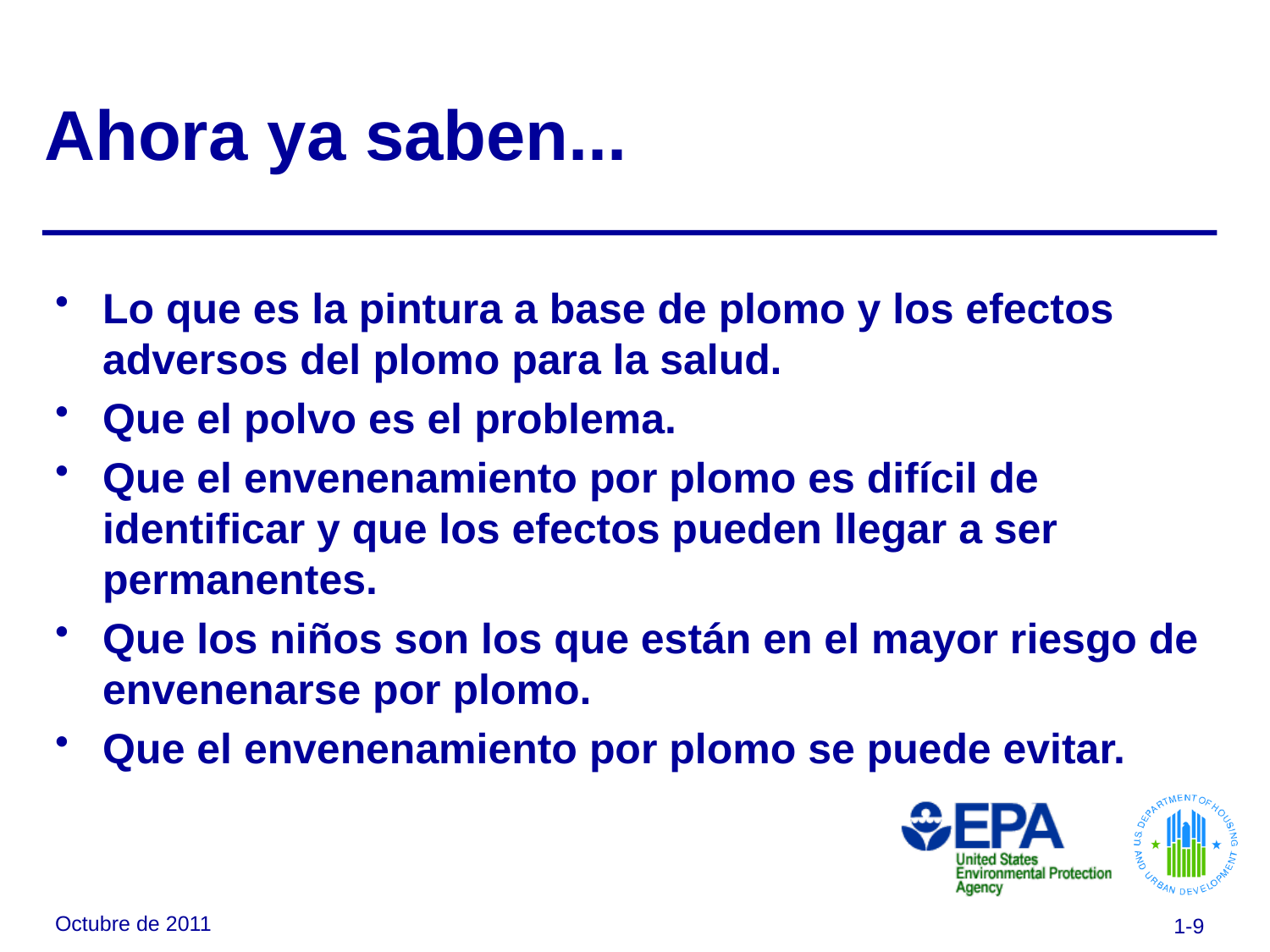

# Ahora ya saben...
Lo que es la pintura a base de plomo y los efectos adversos del plomo para la salud.
Que el polvo es el problema.
Que el envenenamiento por plomo es difícil de identificar y que los efectos pueden llegar a ser permanentes.
Que los niños son los que están en el mayor riesgo de envenenarse por plomo.
Que el envenenamiento por plomo se puede evitar.
Octubre de 2011
1-9